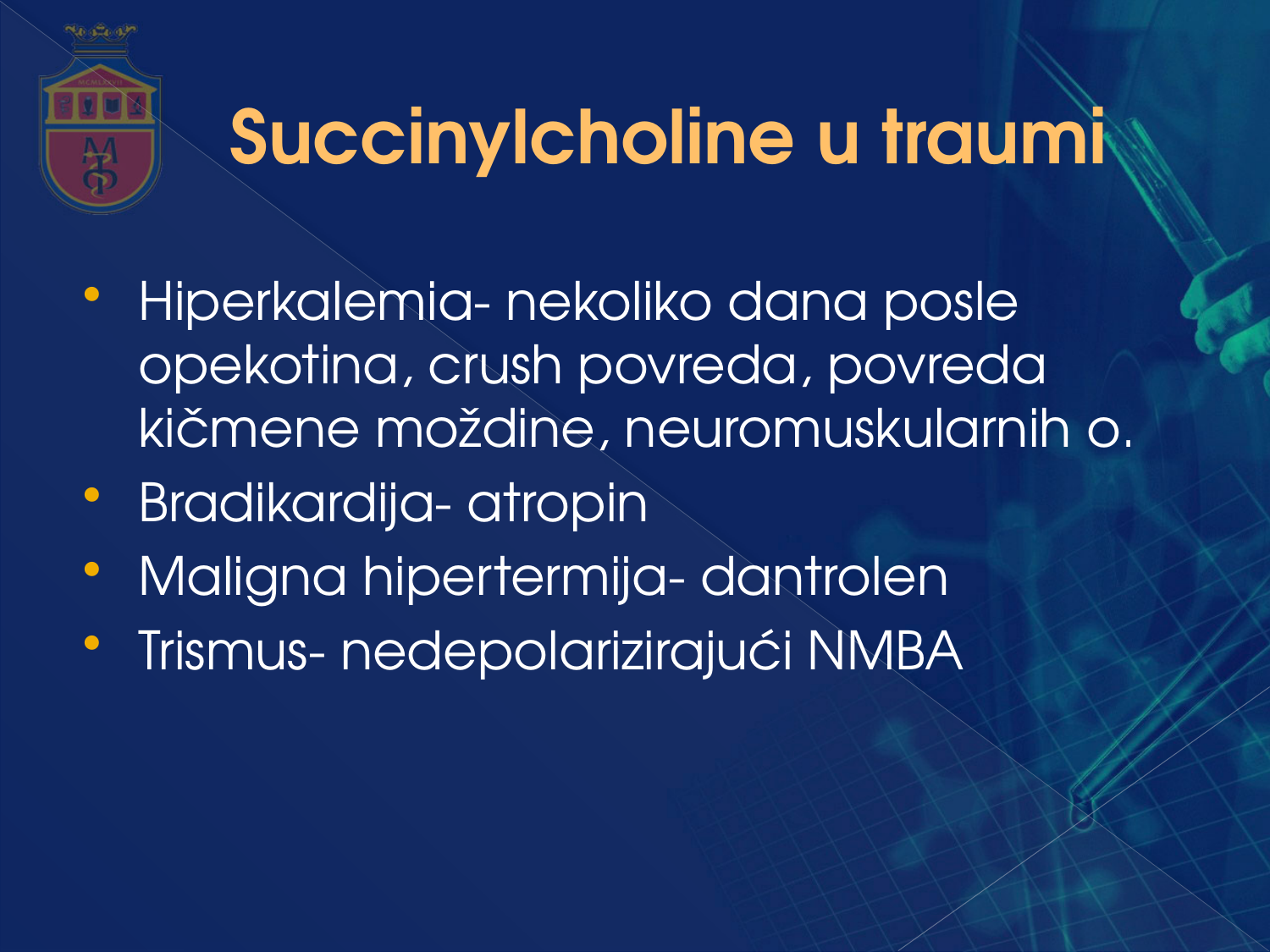

# Succinylcholine u traumi
Hiperkalemia- nekoliko dana posle opekotina, crush povreda, povreda kičmene moždine, neuromuskularnih o.
Bradikardija- atropin
Maligna hipertermija- dantrolen
Trismus- nedepolarizirajući NMBA